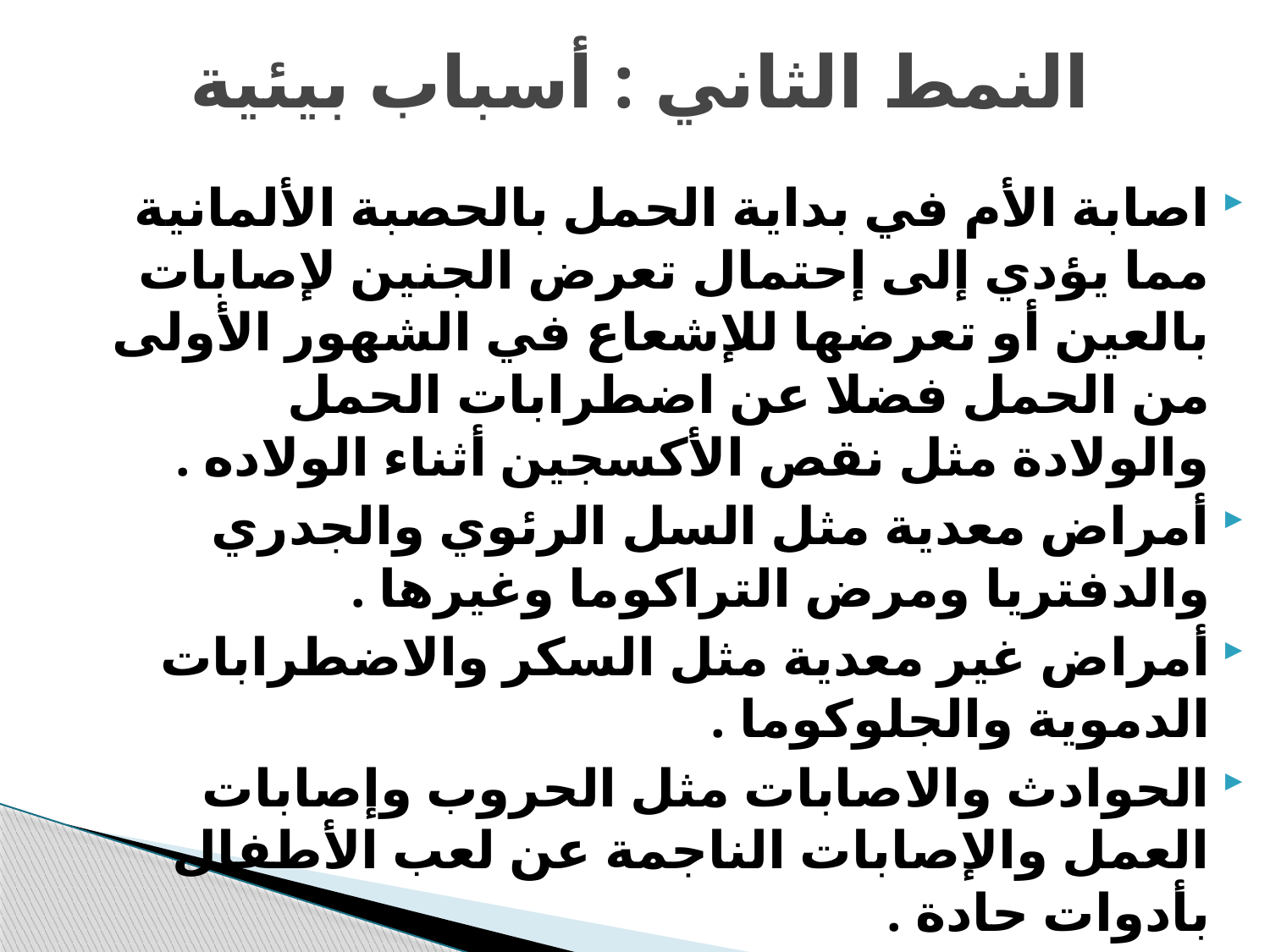

# النمط الثاني : أسباب بيئية
اصابة الأم في بداية الحمل بالحصبة الألمانية مما يؤدي إلى إحتمال تعرض الجنين لإصابات بالعين أو تعرضها للإشعاع في الشهور الأولى من الحمل فضلا عن اضطرابات الحمل والولادة مثل نقص الأكسجين أثناء الولاده .
أمراض معدية مثل السل الرئوي والجدري والدفتريا ومرض التراكوما وغيرها .
أمراض غير معدية مثل السكر والاضطرابات الدموية والجلوكوما .
الحوادث والاصابات مثل الحروب وإصابات العمل والإصابات الناجمة عن لعب الأطفال بأدوات حادة .